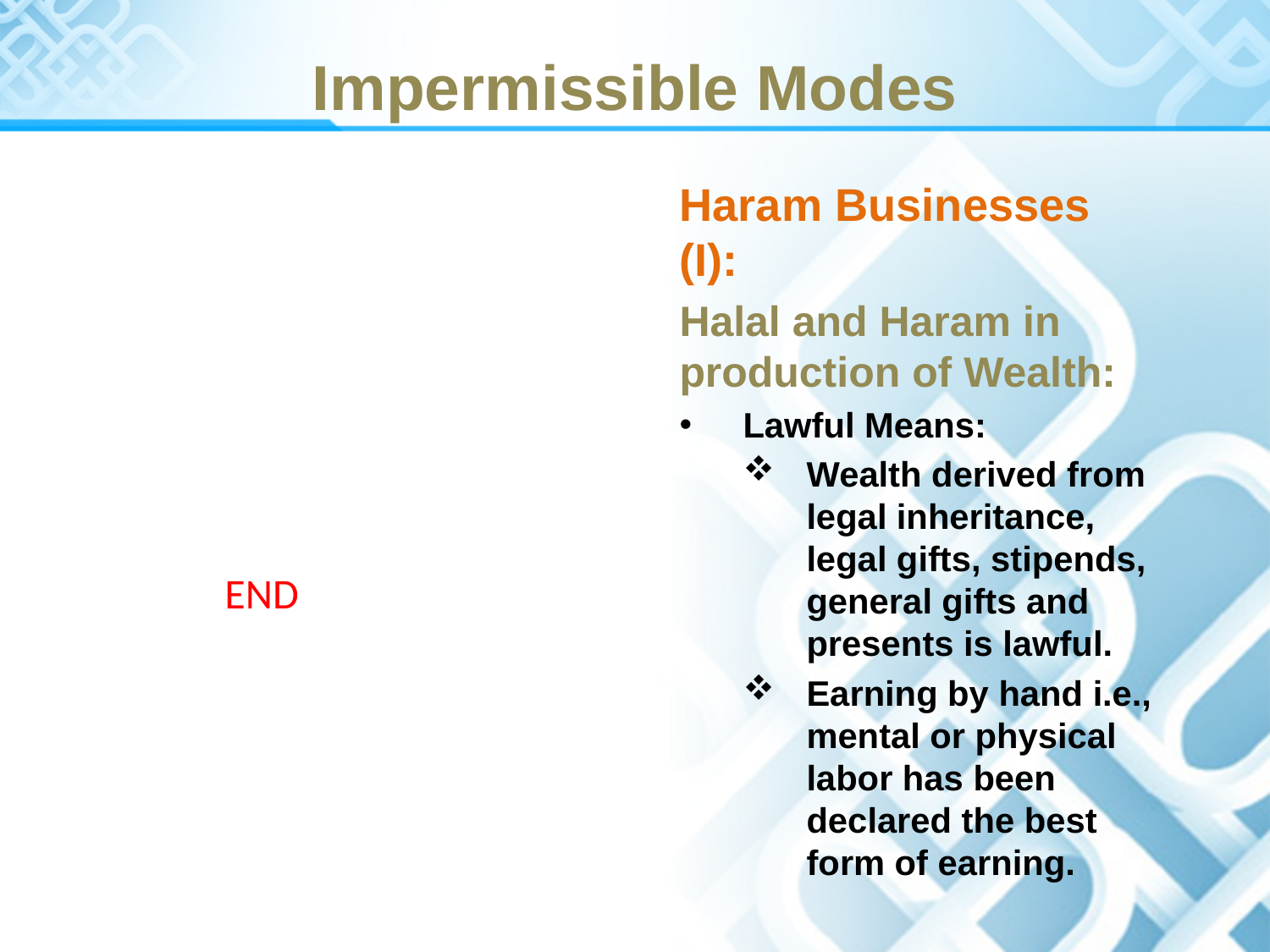

Impermissible Modes
Haram Businesses (I):
Halal and Haram in production of Wealth:
Lawful Means:
Wealth derived from legal inheritance, legal gifts, stipends, general gifts and presents is lawful.
Earning by hand i.e., mental or physical labor has been declared the best form of earning.
END